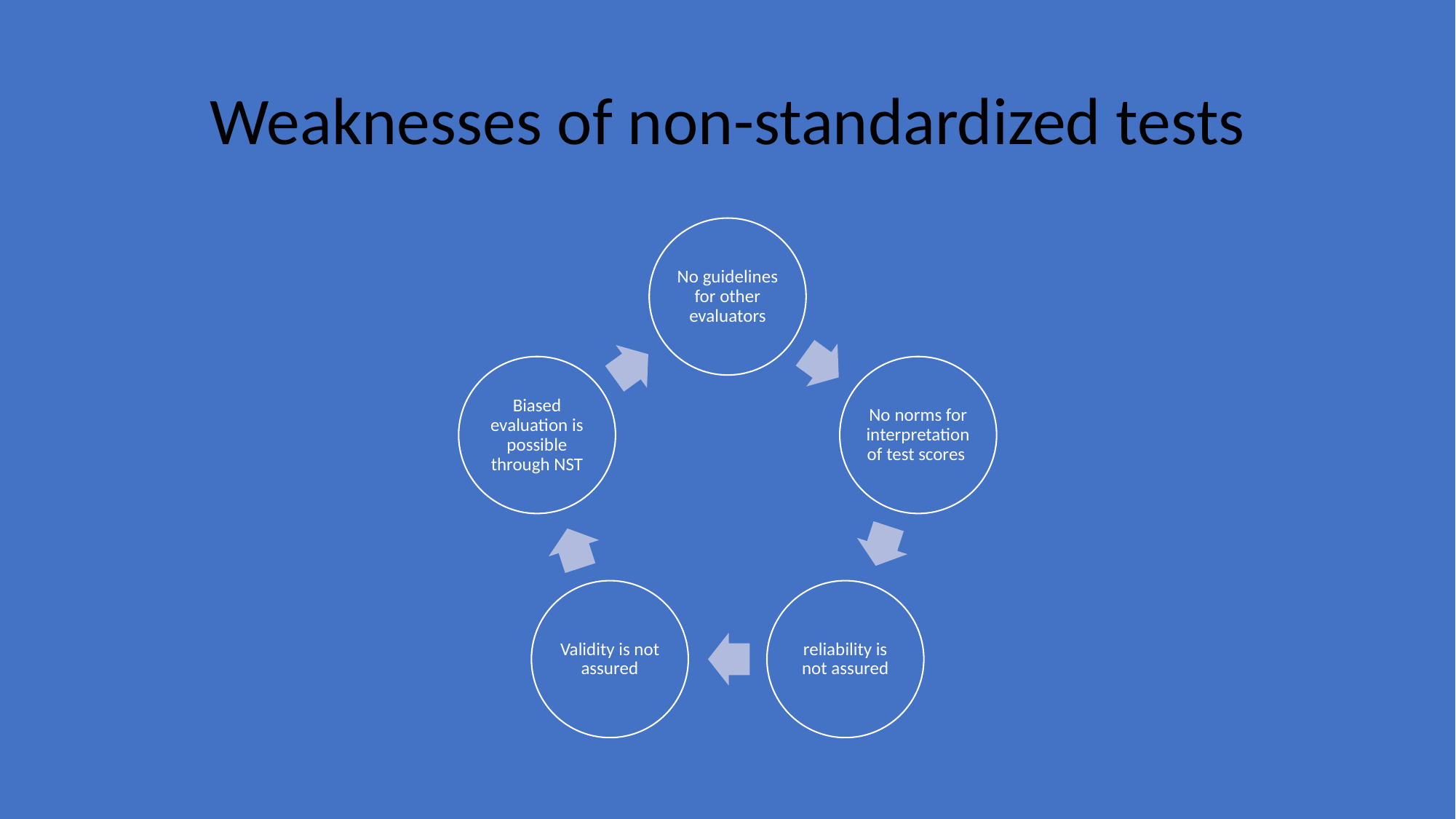

# Weaknesses of non-standardized tests
No guidelines for other evaluators

No norms for interpretation of test scores

reliability is not assured

Validity is not assured

Biased evaluation is possible through NST